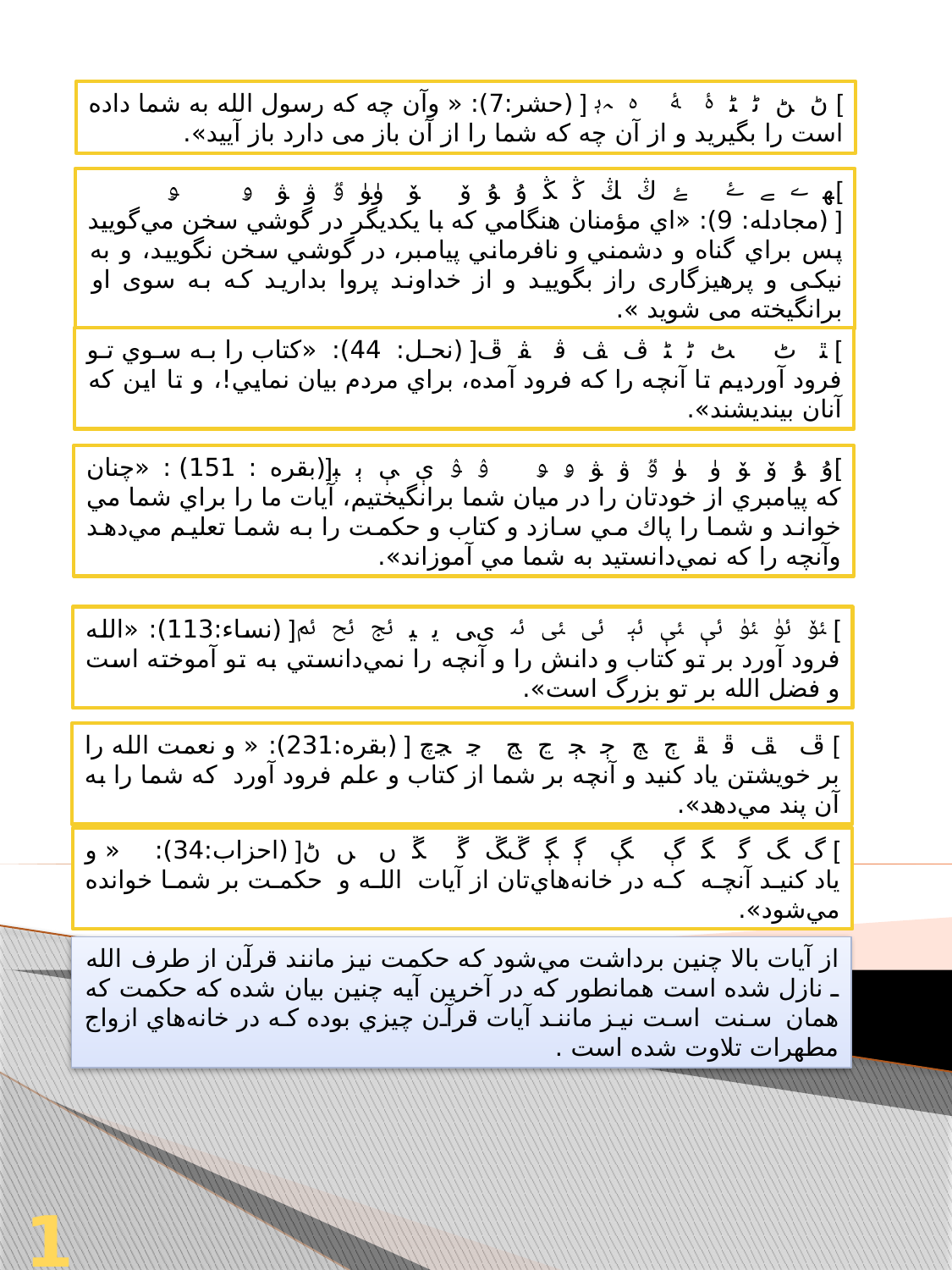

] ﮠ  ﮡ  ﮢ  ﮣ  ﮤ   ﮥ    ﮦ  ﮧﮨ [ (حشر:7): « وآن چه که رسول الله به شما داده است را بگیرید و از آن چه که شما را از آن باز می دارد باز آیید».
]ﮭ  ﮮ  ﮯ  ﮰ     ﮱ  ﯓ  ﯔ  ﯕ  ﯖ  ﯗ  ﯘ  ﯙ     ﯚ   ﯛﯜ  ﯝ  ﯞ  ﯟ   ﯠ        ﯡ [ (مجادله: 9): «اي مؤمنان هنگامي كه با يكديگر در گوشي سخن مي‌گوييد پس براي گناه و دشمني و نافرماني پيامبر، در گوشي سخن نگوييد، و به نیکی و پرهیزگاری راز بگویید و از خداوند پروا بدارید که به سوی او برانگیخته می شوید ».
] ﭥ   ﭦ     ﭧ  ﭨ  ﭩ  ﭪ  ﭫ  ﭬ   ﭭ  ﭮ[ (نحل: 44): «كتاب را به سوي تو فرود آورديم تا آنچه را كه فرود آمده، براي مردم بيان نمايي!، و تا اين كه آنان بينديشند».
]ﯗ  ﯘ  ﯙ  ﯚ  ﯛ   ﯜ  ﯝ  ﯞ  ﯟ  ﯠ  ﯡ      ﯢ  ﯣ  ﯤ  ﯥ  ﯦ  ﯧ[(بقره : 151) : «چنان كه پيامبري از خودتان را در ميان شما برانگيختيم، آيات ما را براي شما مي خواند و شما را پاك مي سازد و كتاب و حكمت را به شما تعليم مي‌دهد وآنچه را كه نمي‌دانستيد به شما مي آموزاند».
] ﯳ  ﯴ  ﯵ  ﯶ  ﯷ  ﯸ   ﯹ  ﯺ  ﯻ  ﯼﯽ  ﯾ  ﯿ  ﰀ  ﰁ  ﰂ[ (نساء:113): «الله فرود آورد بر تو كتاب و دانش را و آنچه را نمي‌دانستي به تو آموخته است و فضل الله بر تو بزرگ است».
] ﭮ   ﭯ  ﭰ  ﭱ  ﭲ  ﭳ  ﭴ  ﭵ  ﭶ  ﭷ   ﭸ  ﭹﭺ [ (بقره:231): « و نعمت الله را بر خويشتن ياد كنيد و آنچه بر شما از كتاب و علم فرود آورد  كه شما را به آن پند مي‌دهد».
] ﮒ  ﮓ  ﮔ   ﮕ  ﮖ    ﮗ   ﮘ  ﮙ  ﮚﮛ  ﮜ    ﮝ  ﮞ   ﮟ  ﮠ[ (احزاب:34): « و ياد كنيد آنچه كه در خانه‌هاي‌تان از آيات الله و حكمت بر شما خوانده مي‌شود».
از آيات بالا چنين برداشت مي‌شود كه حكمت نيز مانند قرآن از طرف الله ـ نازل شده است همانطور كه در آخرين آيه چنين بيان شده كه حكمت كه همان سنت است نيز مانند آيات قرآن چيزي بوده كه در خانه‌هاي ازواج مطهرات تلاوت شده است .
11